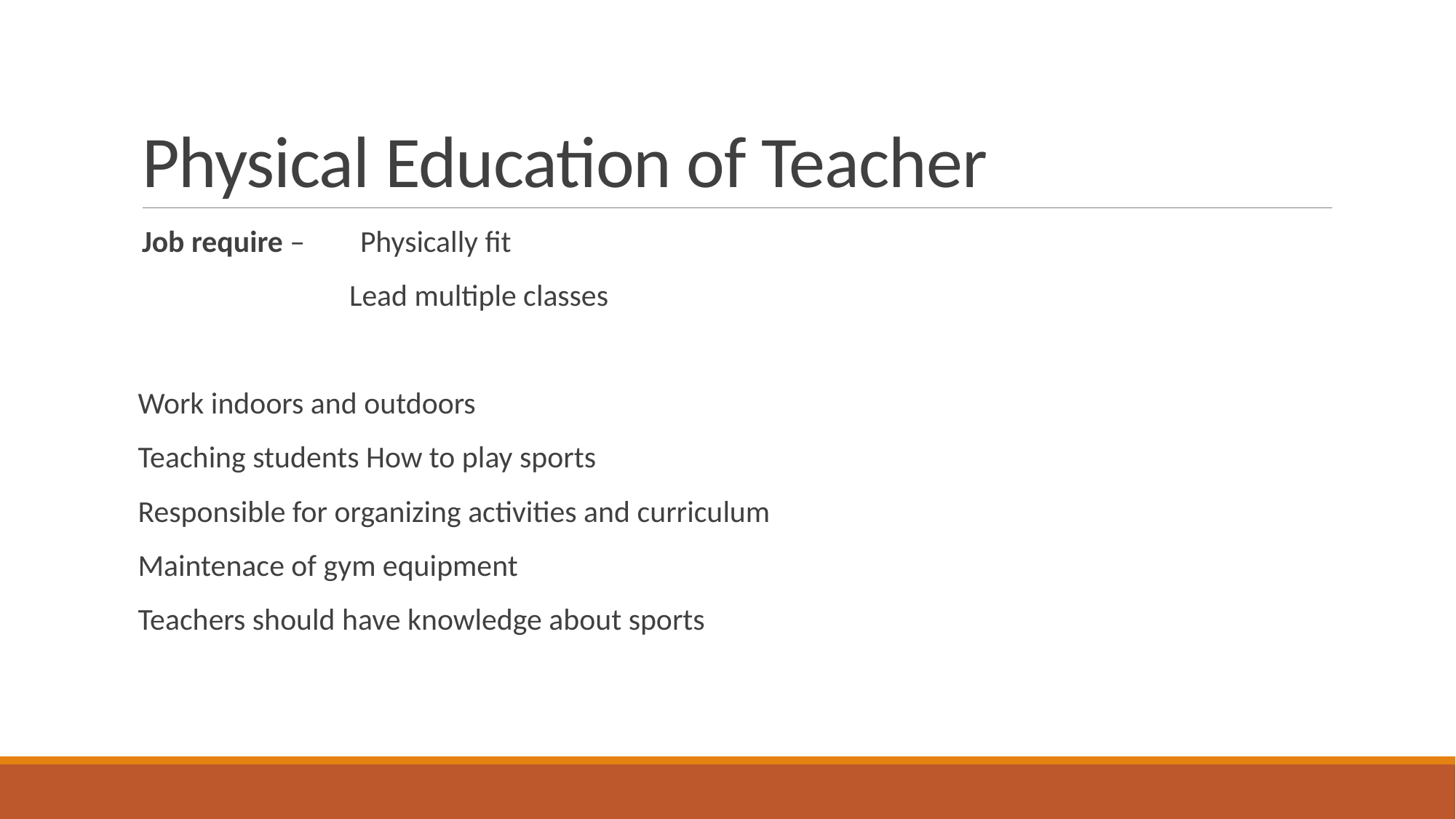

# Physical Education of Teacher
Job require – 	Physically fit
		Lead multiple classes

 Work indoors and outdoors
 Teaching students How to play sports
 Responsible for organizing activities and curriculum
 Maintenace of gym equipment
 Teachers should have knowledge about sports